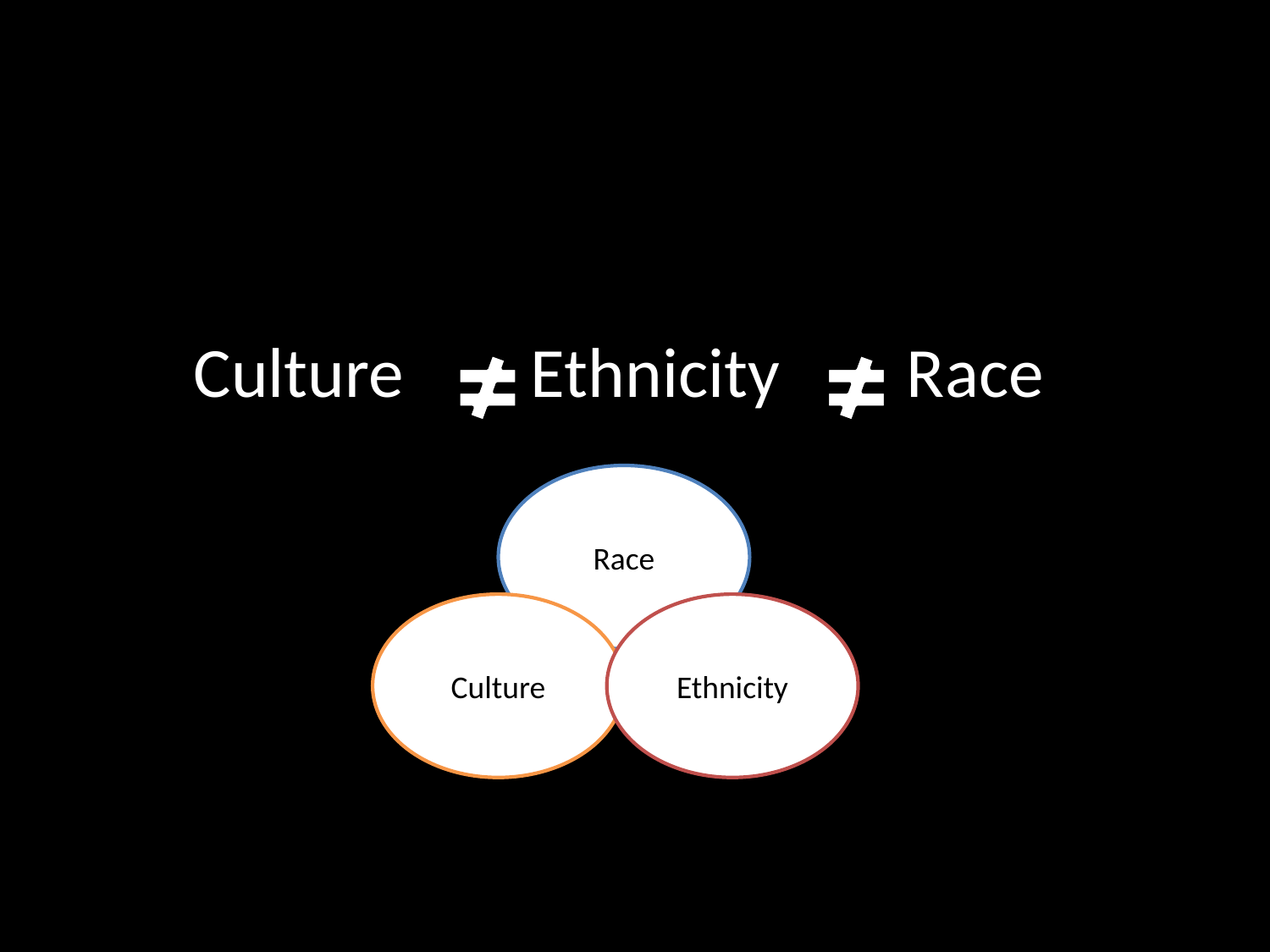

#

Culture        Ethnicity        Race

Race
Culture
Ethnicity